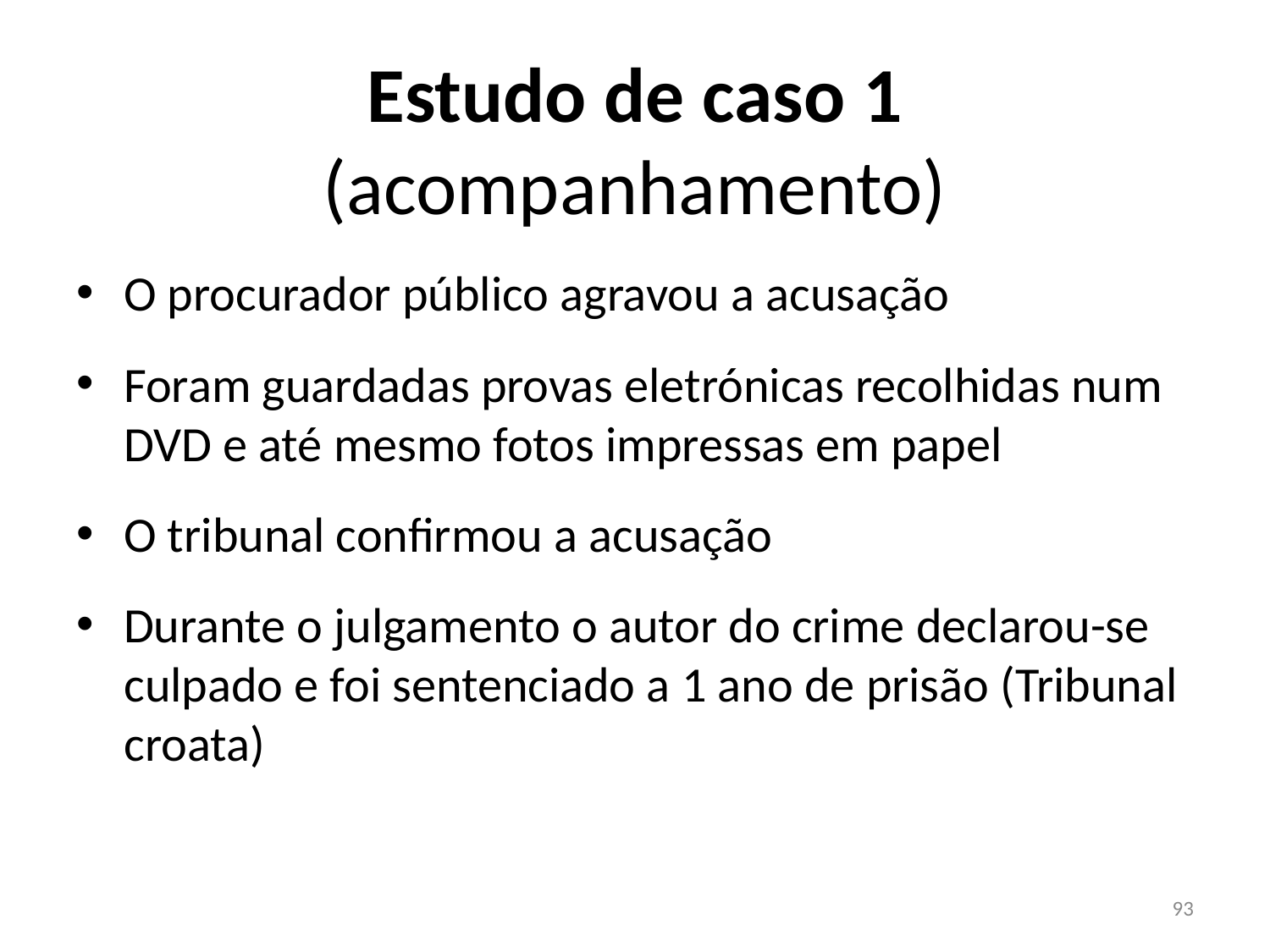

# Estudo de caso 1 (acompanhamento)
O procurador público agravou a acusação
Foram guardadas provas eletrónicas recolhidas num DVD e até mesmo fotos impressas em papel
O tribunal confirmou a acusação
Durante o julgamento o autor do crime declarou-se culpado e foi sentenciado a 1 ano de prisão (Tribunal croata)

93